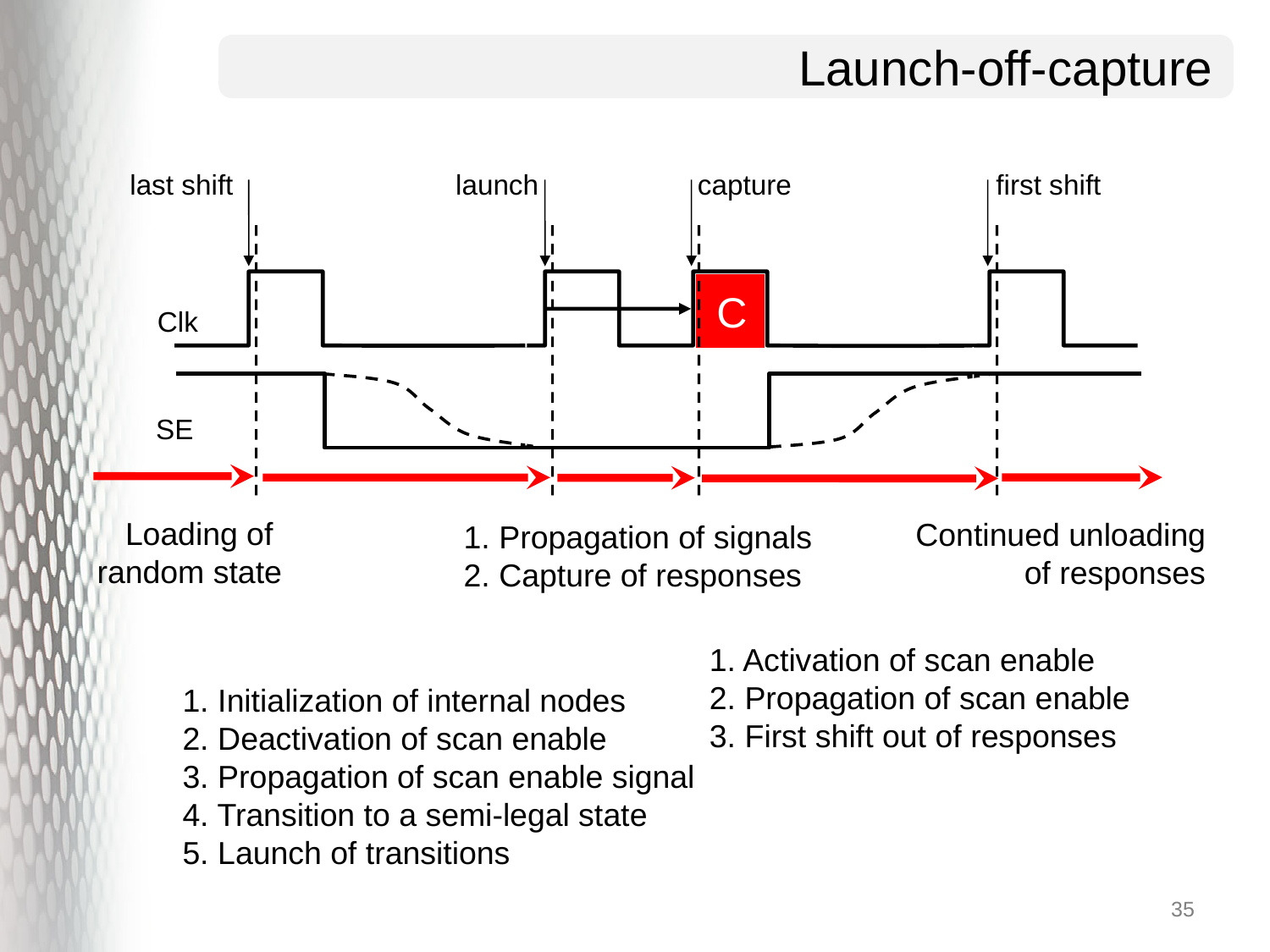

# Launch-off-capture
last shift

launch

capture

first shift

Clk

SE
C

Loading of
random state

Continued unloading
of responses

1. Initialization of internal nodes
2. Deactivation of scan enable
3. Propagation of scan enable signal
4. Transition to a semi-legal state
5. Launch of transitions

1. Propagation of signals
2. Capture of responses

1. Activation of scan enable
2. Propagation of scan enable
3. First shift out of responses